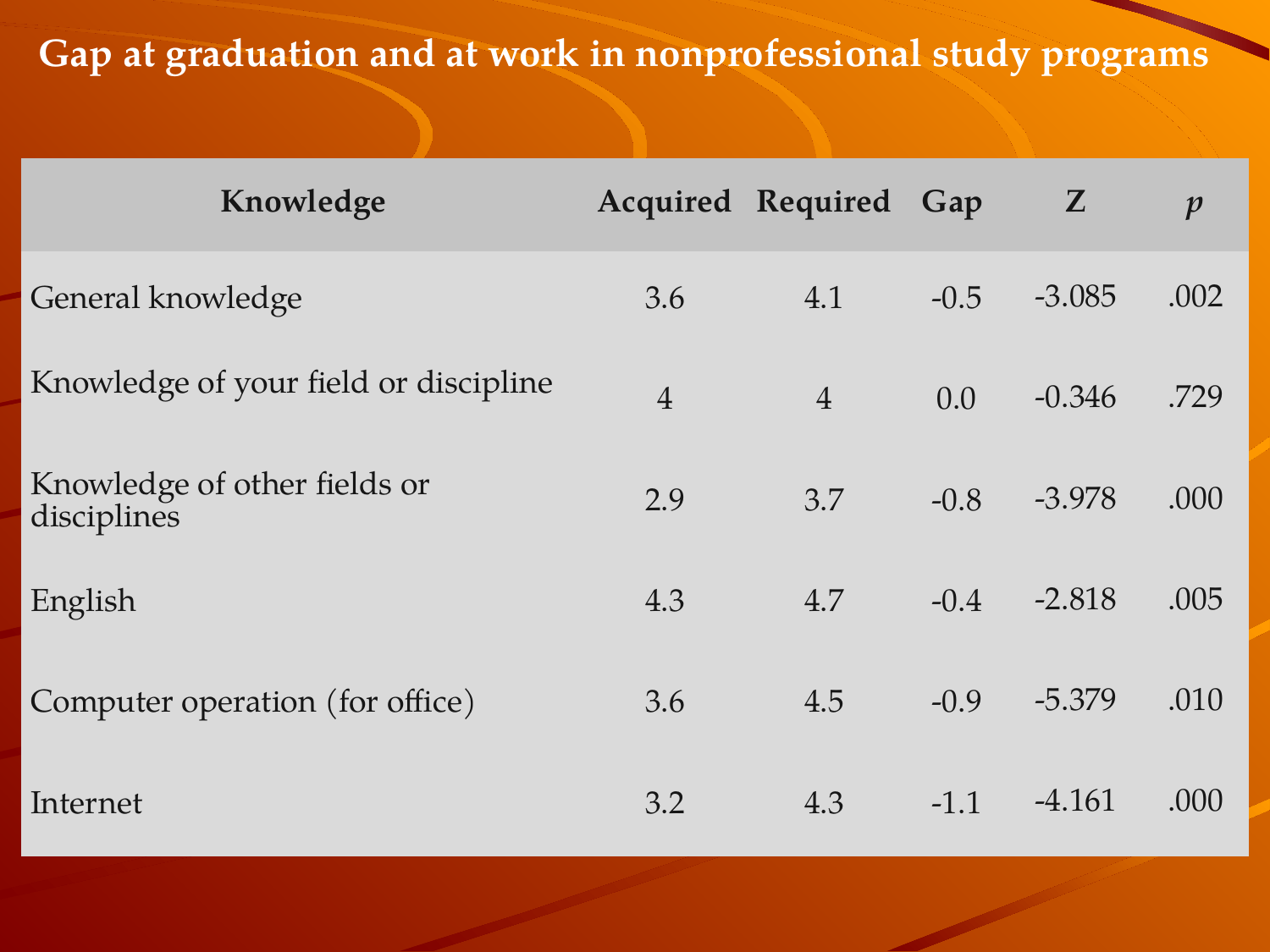

Gap at graduation and at work in nonprofessional study programs

| Knowledge | Acquired | Required | Gap | Z | p |
| --- | --- | --- | --- | --- | --- |
| General knowledge | 3.6 | 4.1 | -0.5 | -3.085 | .002 |
| Knowledge of your field or discipline | 4 | 4 | 0.0 | -0.346 | .729 |
| Knowledge of other fields or disciplines | 2.9 | 3.7 | -0.8 | -3.978 | .000 |
| English | 4.3 | 4.7 | -0.4 | -2.818 | .005 |
| Computer operation (for office) | 3.6 | 4.5 | -0.9 | -5.379 | .010 |
| Internet | 3.2 | 4.3 | -1.1 | -4.161 | .000 |